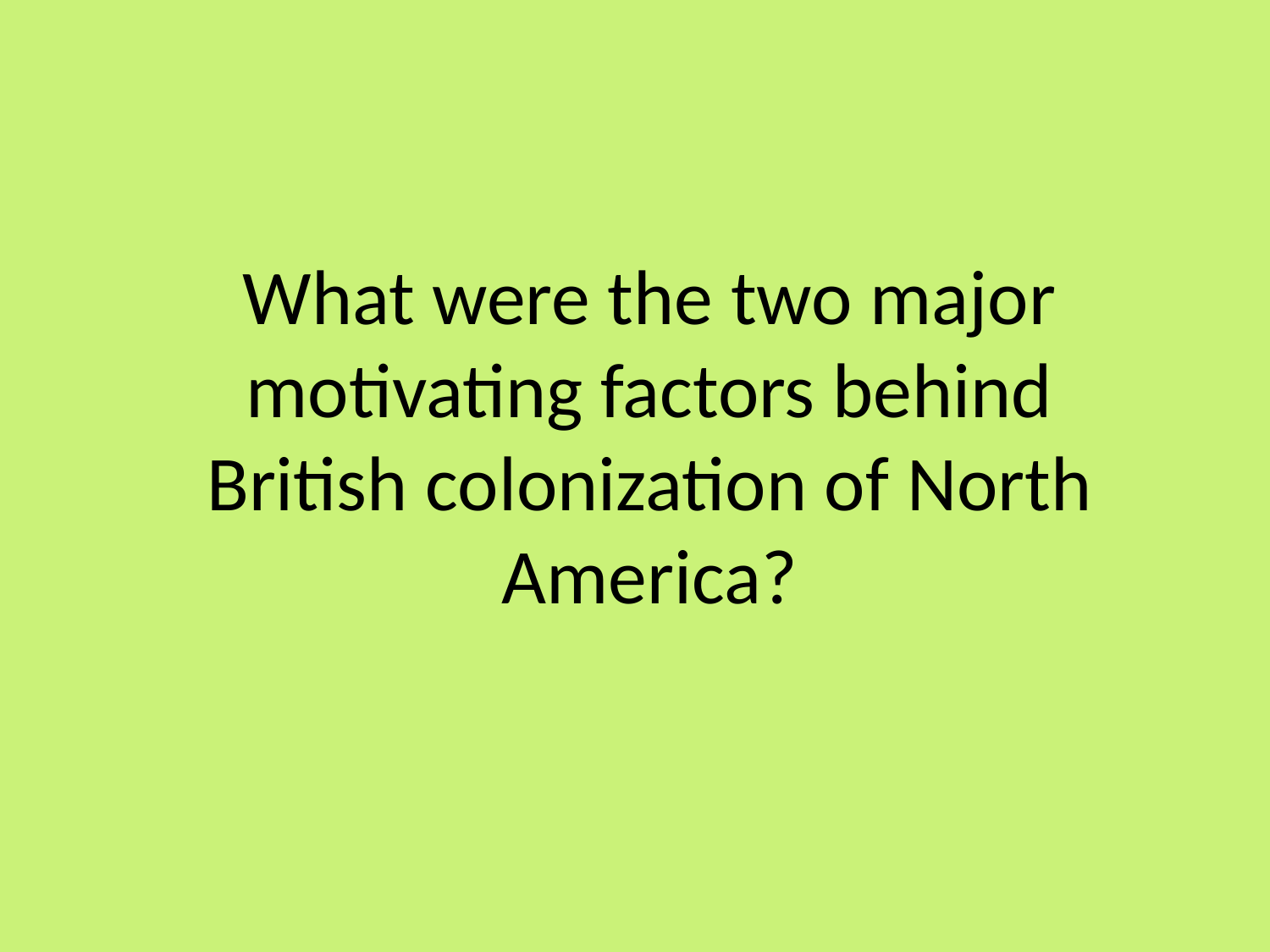

What were the two major motivating factors behind British colonization of North America?